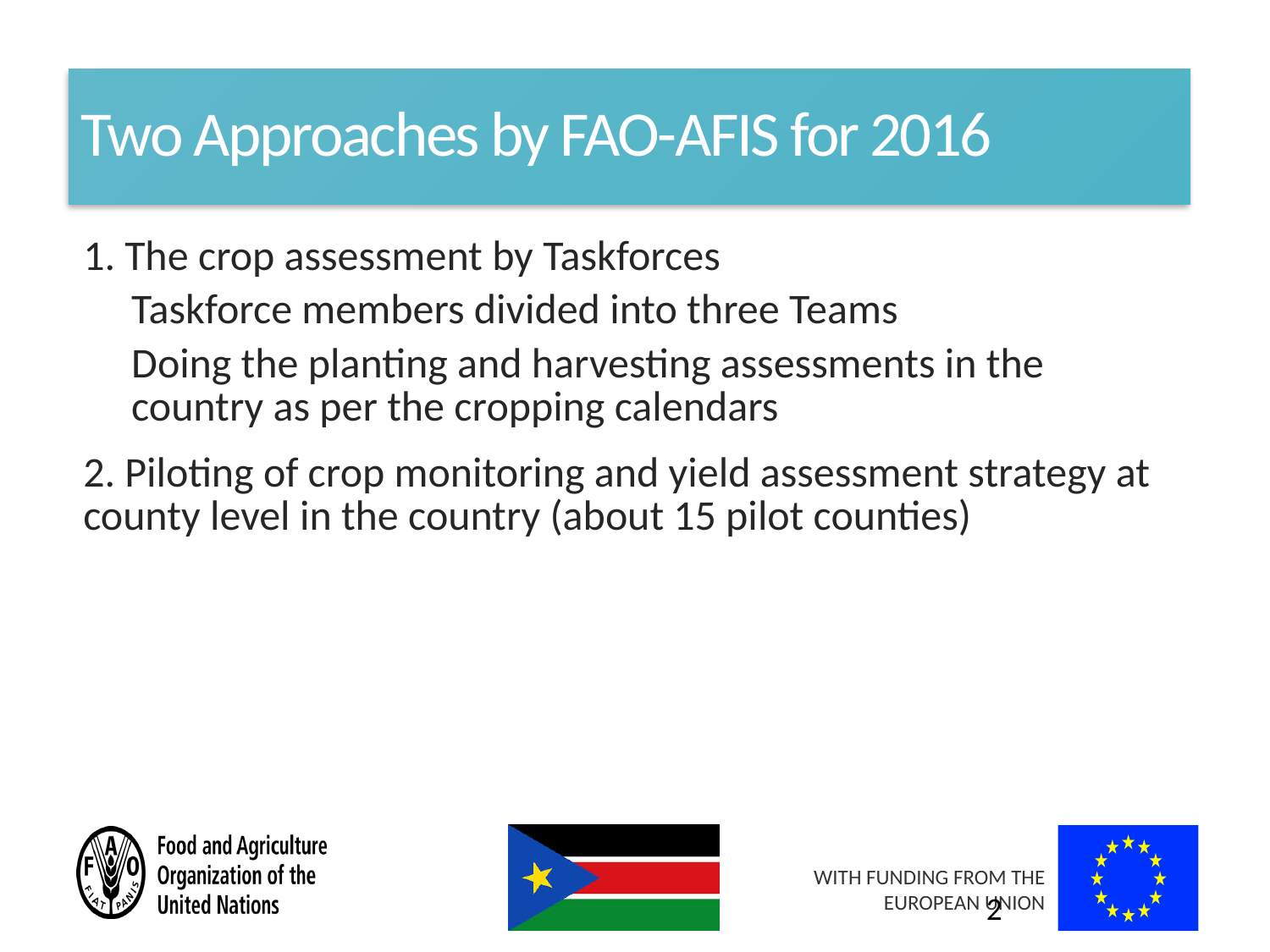

# Two Approaches by FAO-AFIS for 2016
1. The crop assessment by Taskforces
Taskforce members divided into three Teams
Doing the planting and harvesting assessments in the country as per the cropping calendars
2. Piloting of crop monitoring and yield assessment strategy at county level in the country (about 15 pilot counties)

2